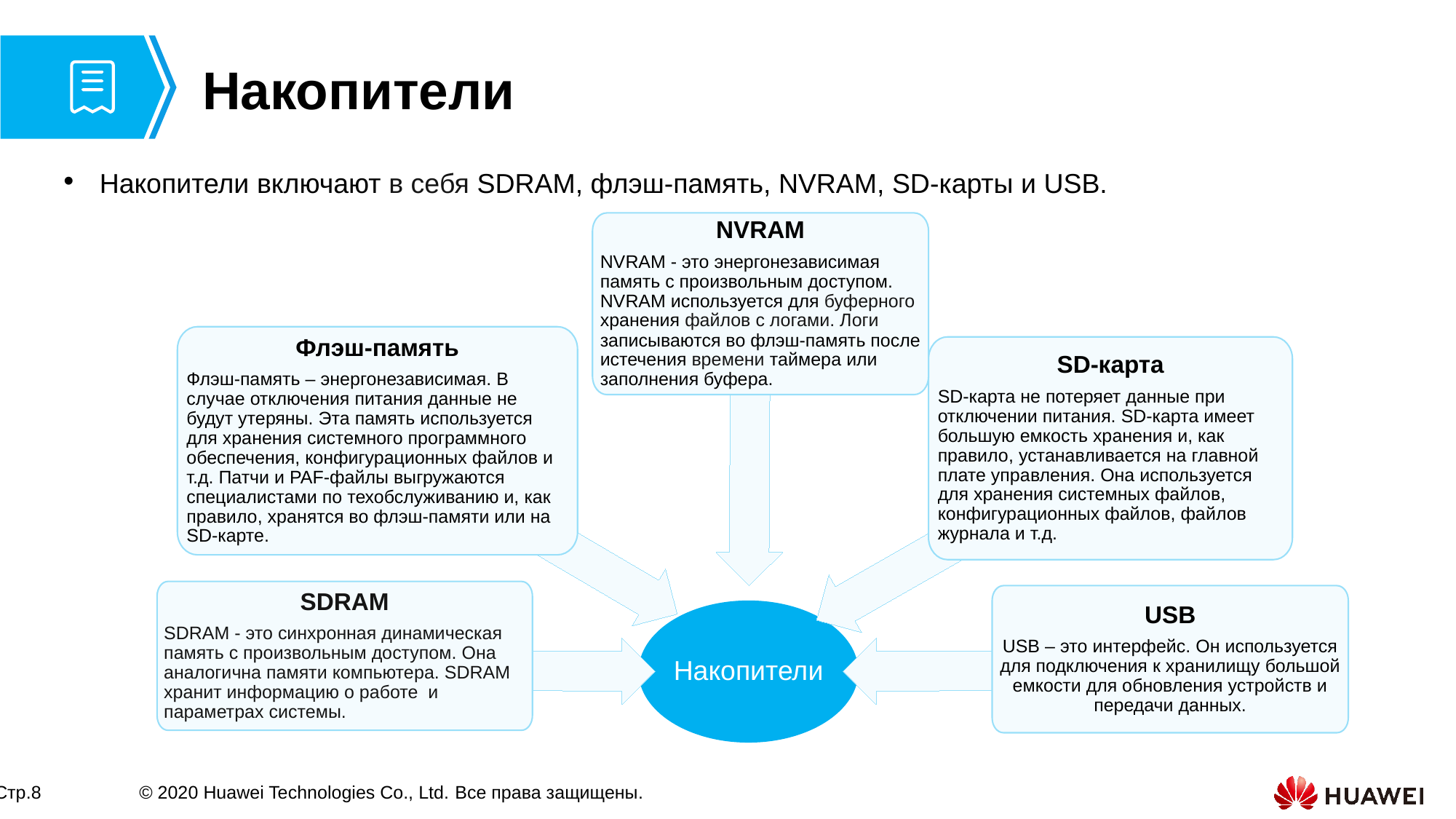

# Накопители
Накопители включают в себя SDRAM, флэш-память, NVRAM, SD-карты и USB.
NVRAM
NVRAM - это энергонезависимая память с произвольным доступом. NVRAM используется для буферного хранения файлов с логами. Логи записываются во флэш-память после истечения времени таймера или заполнения буфера.
Флэш-память
Флэш-память – энергонезависимая. В случае отключения питания данные не будут утеряны. Эта память используется для хранения системного программного обеспечения, конфигурационных файлов и т.д. Патчи и PAF-файлы выгружаются специалистами по техобслуживанию и, как правило, хранятся во флэш-памяти или на SD-карте.
SD-карта
SD-карта не потеряет данные при отключении питания. SD-карта имеет большую емкость хранения и, как правило, устанавливается на главной плате управления. Она используется для хранения системных файлов, конфигурационных файлов, файлов журнала и т.д.

SDRAM
SDRAM - это синхронная динамическая память с произвольным доступом. Она аналогична памяти компьютера. SDRAM хранит информацию о работе  и параметрах системы.
USB
USB – это интерфейс. Он используется для подключения к хранилищу большой емкости для обновления устройств и передачи данных.
Накопители